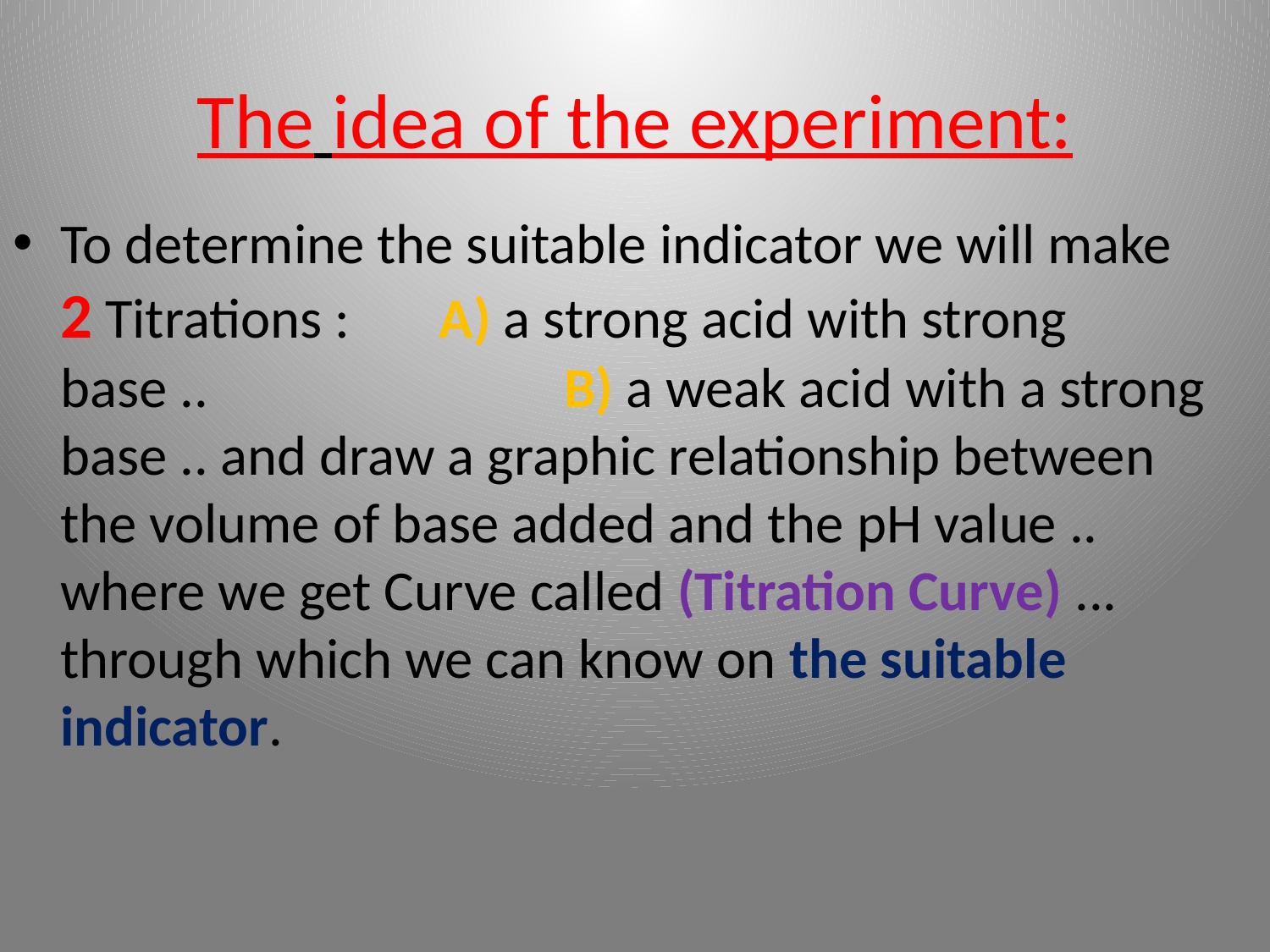

# The idea of ​​the experiment:
To determine the suitable indicator we will make  2 Titrations :       A) a strong acid with strong base ..                            B) a weak acid with a strong base .. and draw a graphic relationship between the volume of base added and the pH value .. where we get Curve called (Titration Curve) ...  through which we can know on the suitable indicator.